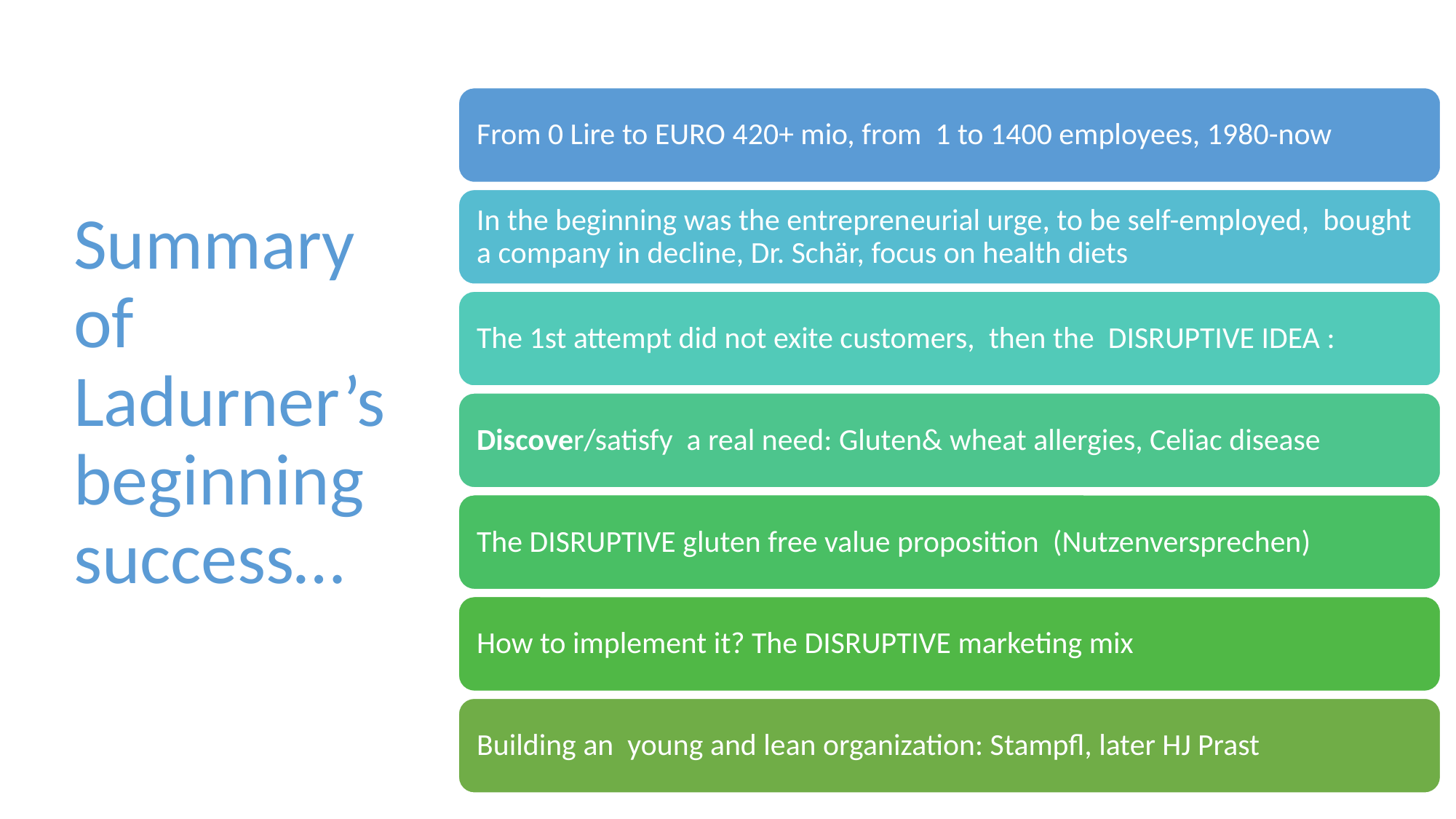

# Summary of Ladurner’s beginning success…
From 0 Lire to EURO 420+ mio, from  1 to 1400 employees, 1980-now
In the beginning was the entrepreneurial urge, to be self-employed,  bought a company in decline, Dr. Schär, focus on health diets
The 1st attempt did not exite customers,  then the  DISRUPTIVE IDEA :
Discover/satisfy  a real need: Gluten& wheat allergies, Celiac disease
The DISRUPTIVE gluten free value proposition  (Nutzenversprechen)
How to implement it? The DISRUPTIVE marketing mix
Building an  young and lean organization: Stampfl, later HJ Prast